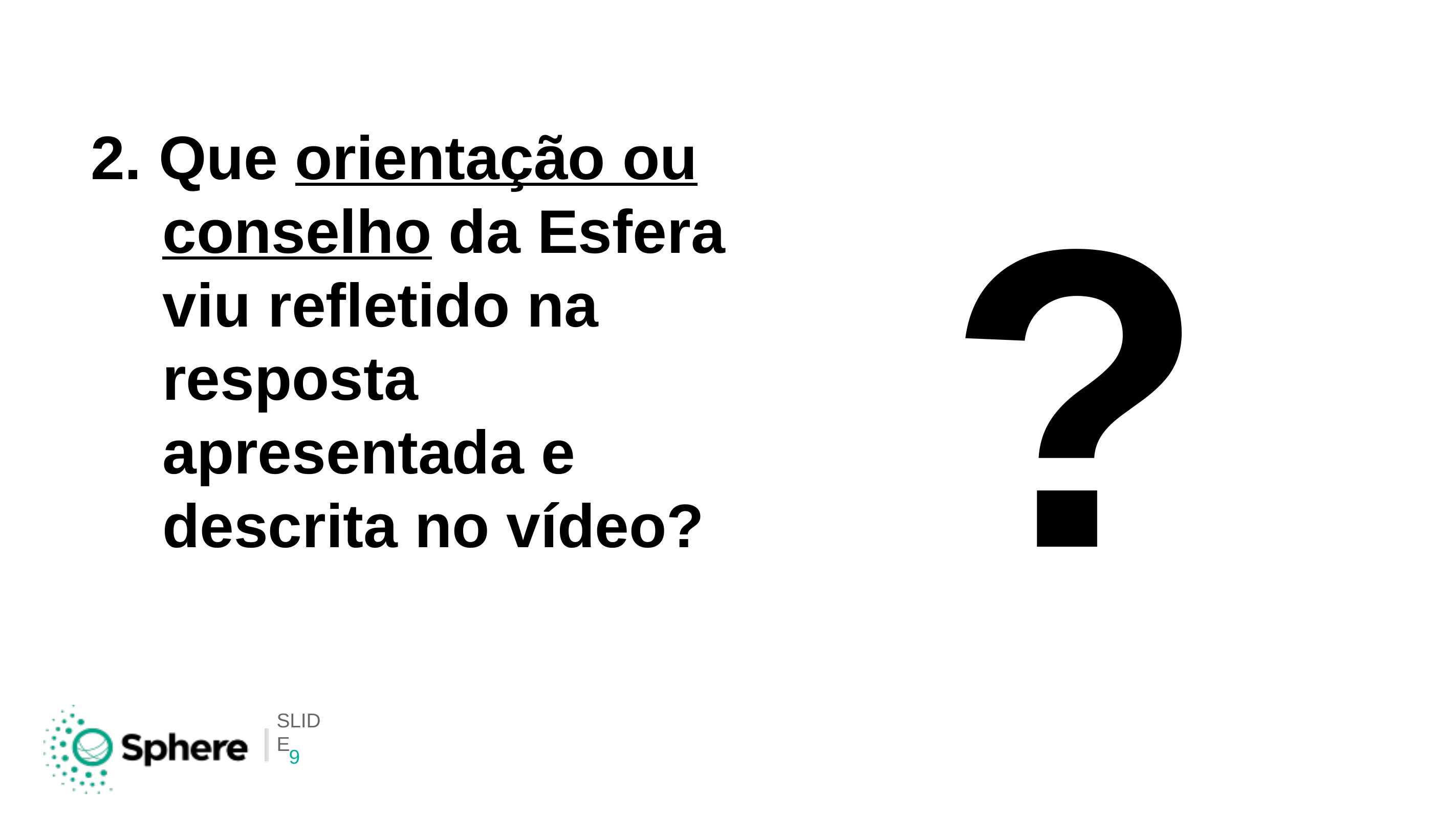

# 2. Que orientação ou conselho da Esfera viu refletido na resposta apresentada e descrita no vídeo?
?
9